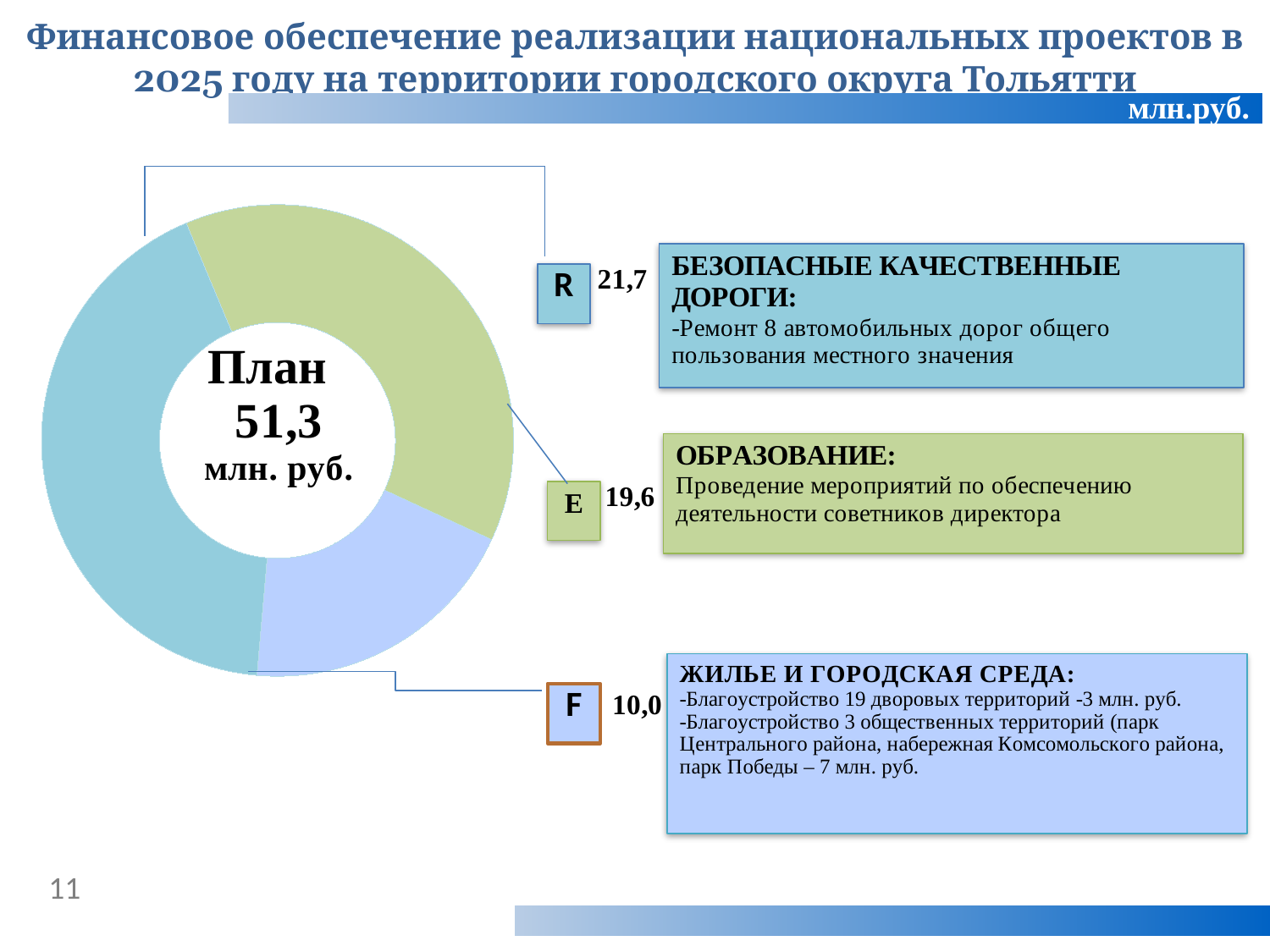

Финансовое обеспечение реализации национальных проектов в 2025 году на территории городского округа Тольятти

### Chart

| Category | Продажи |
|---|---|
| БЕЗОПАСНЫЕ И КАЧЕСТВЕННЫЕ АВТОМОБИЛЬНЫЕ ДОРОГИ: | 21.7 |
| ОБРАЗОВАНИЕ | 19.6 |
| ЖИЛЬЕ И ГОРОДСКАЯ СРЕДА: | 10.0 |
11